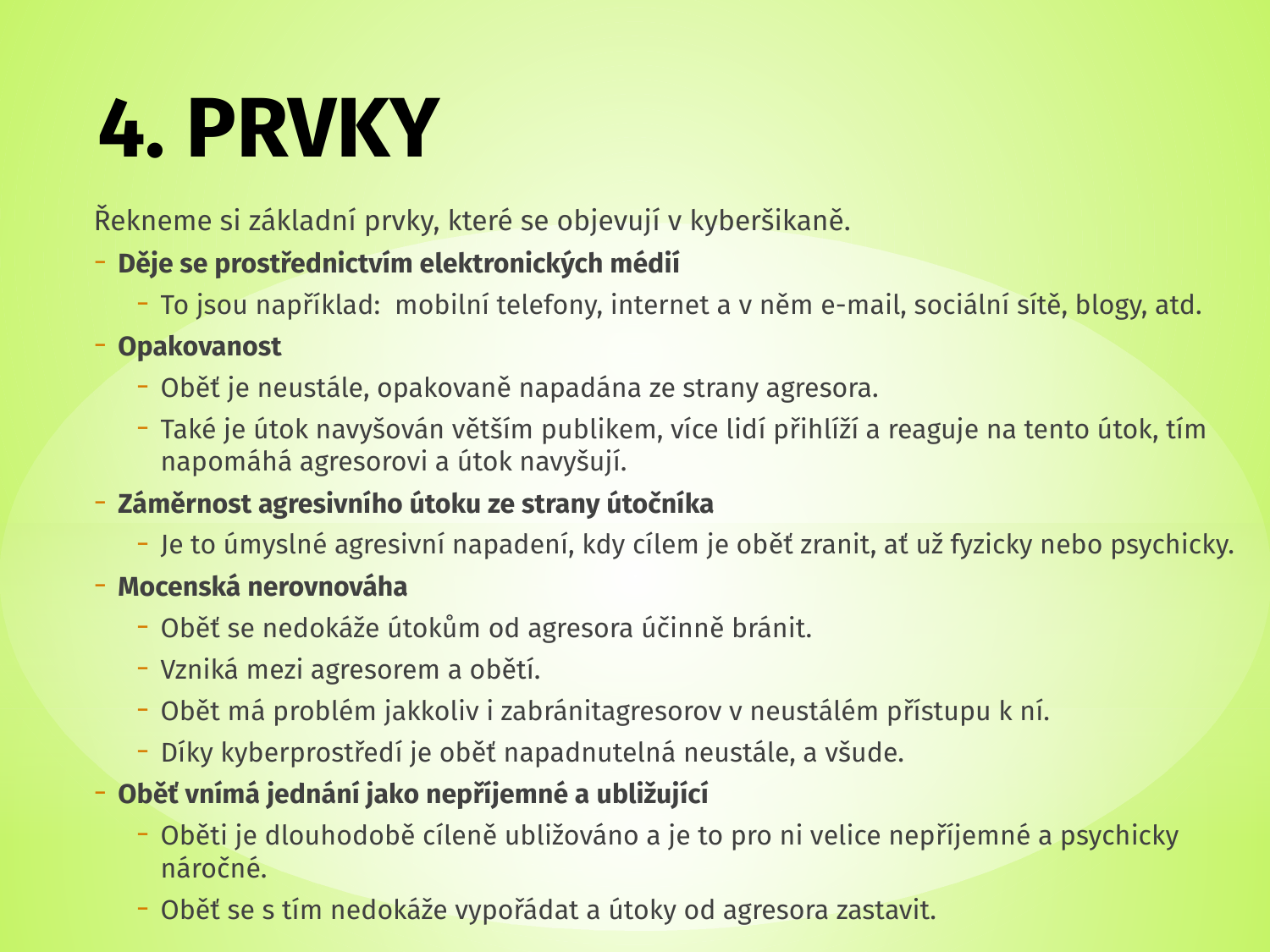

# 4. Prvky
Řekneme si základní prvky, které se objevují v kyberšikaně.
Děje se prostřednictvím elektronických médií
To jsou například:  mobilní telefony, internet a v něm e-mail, sociální sítě, blogy, atd.
Opakovanost
Oběť je neustále, opakovaně napadána ze strany agresora.
Také je útok navyšován větším publikem, více lidí přihlíží a reaguje na tento útok, tím napomáhá agresorovi a útok navyšují.
Záměrnost agresivního útoku ze strany útočníka
Je to úmyslné agresivní napadení, kdy cílem je oběť zranit, ať už fyzicky nebo psychicky.
Mocenská nerovnováha
Oběť se nedokáže útokům od agresora účinně bránit.
Vzniká mezi agresorem a obětí.
Obět má problém jakkoliv i zabránitagresorov v neustálém přístupu k ní.
Díky kyberprostředí je oběť napadnutelná neustále, a všude.
Oběť vnímá jednání jako nepříjemné a ubližující
Oběti je dlouhodobě cíleně ubližováno a je to pro ni velice nepříjemné a psychicky náročné.
Oběť se s tím nedokáže vypořádat a útoky od agresora zastavit.